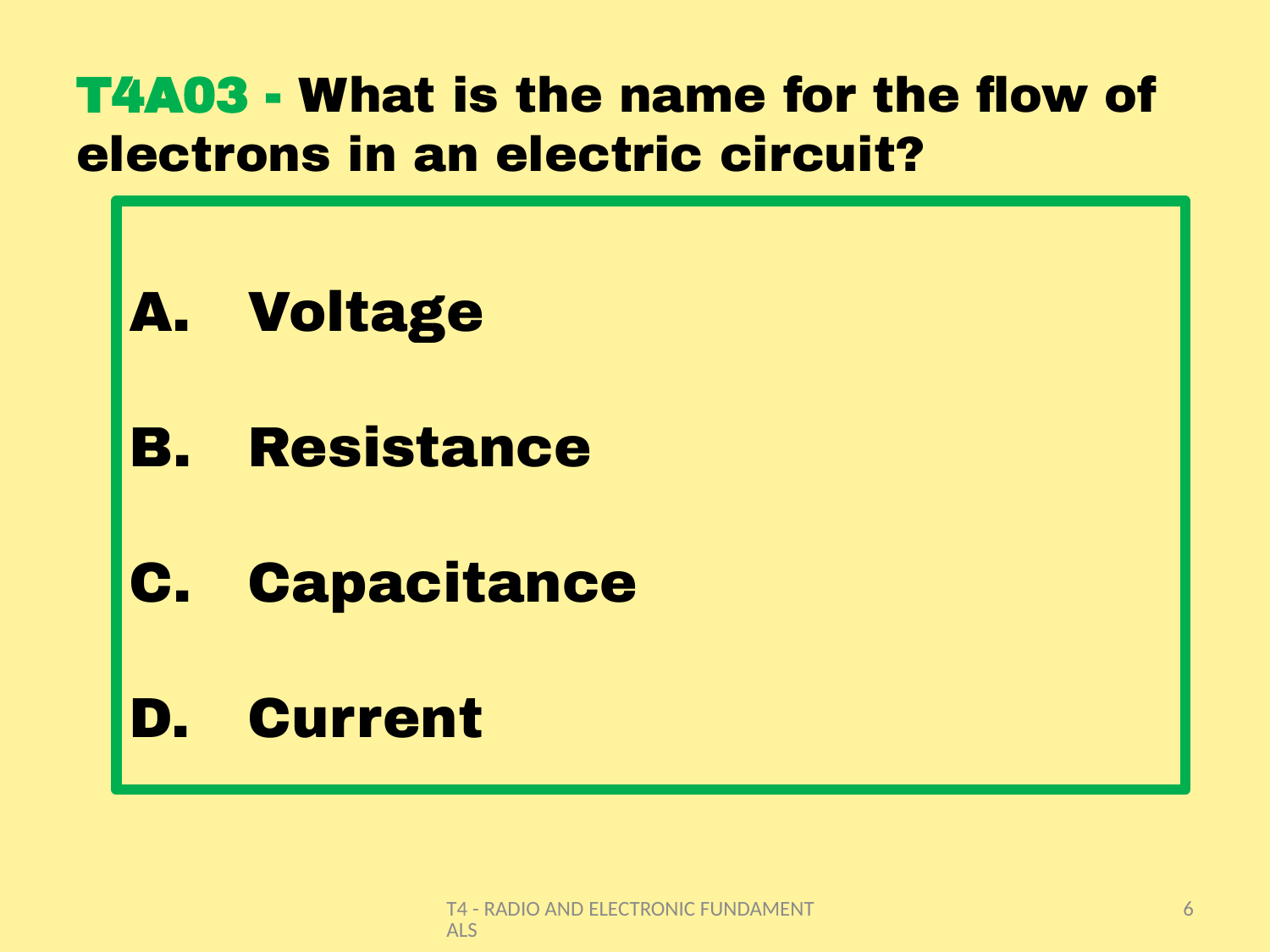

# T4A03 - What is the name for the flow of electrons in an electric circuit?
Voltage
Resistance
Capacitance
Current

T4 - RADIO AND ELECTRONIC FUNDAMENTALS
6